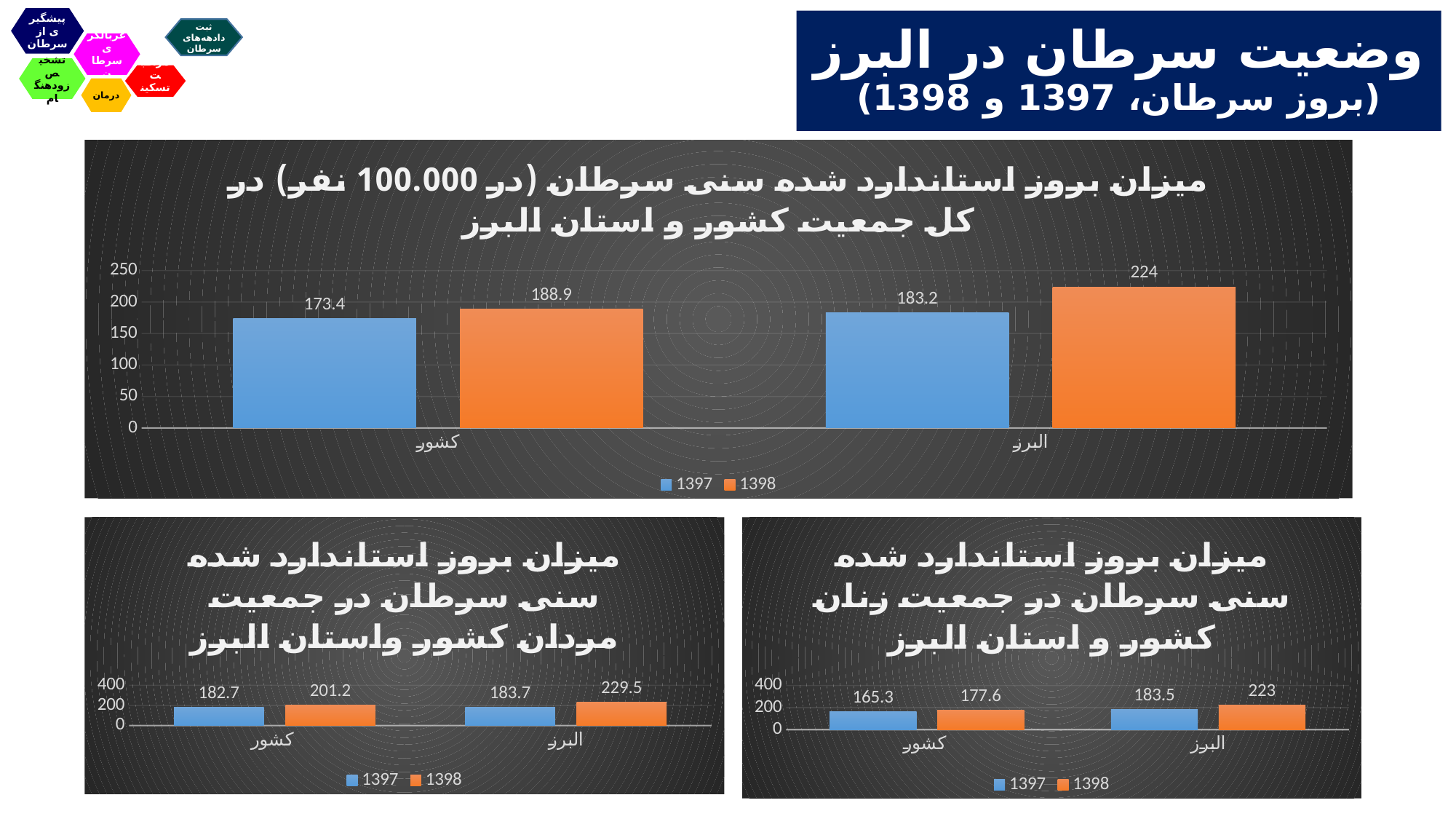

پیشگیری از سرطان
# وضعیت سرطان در البرز (بروز سرطان، 1397 و 1398)
ثبت دادهه‌های سرطان
غربالگری سرطان
تشخیص زودهنگام
مراقبت تسکینی
درمان

### Chart: میزان بروز استاندارد شده سنی سرطان (در 100.000 نفر) در کل جمعیت کشور و استان البرز

| Category | 1397 | 1398 |
|---|---|---|
| کشور | 173.4 | 188.9 |
| البرز | 183.2 | 224.0 |

### Chart: میزان بروز استاندارد شده سنی سرطان در جمعیت مردان کشور واستان البرز

| Category | 1397 | 1398 |
|---|---|---|
| کشور  | 182.7 | 201.2 |
| البرز | 183.7 | 229.5 |

### Chart: میزان بروز استاندارد شده سنی سرطان در جمعیت زنان کشور و استان البرز

| Category | 1397 | 1398 |
|---|---|---|
| کشور  | 165.3 | 177.6 |
| البرز | 183.5 | 223.0 |